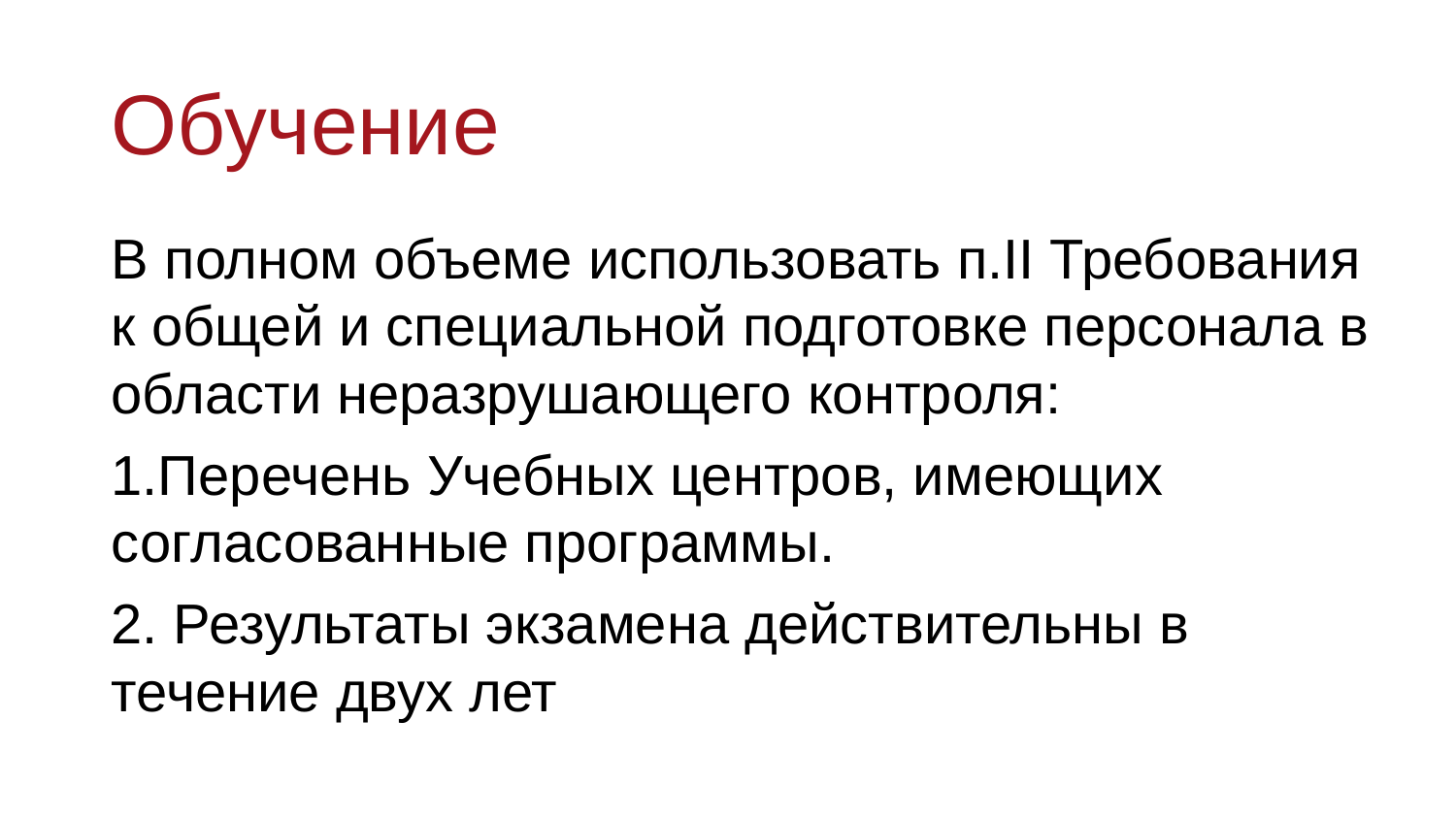

# Обучение
В полном объеме использовать п.II Требования к общей и специальной подготовке персонала в области неразрушающего контроля:
1.Перечень Учебных центров, имеющих согласованные программы.
2. Результаты экзамена действительны в течение двух лет